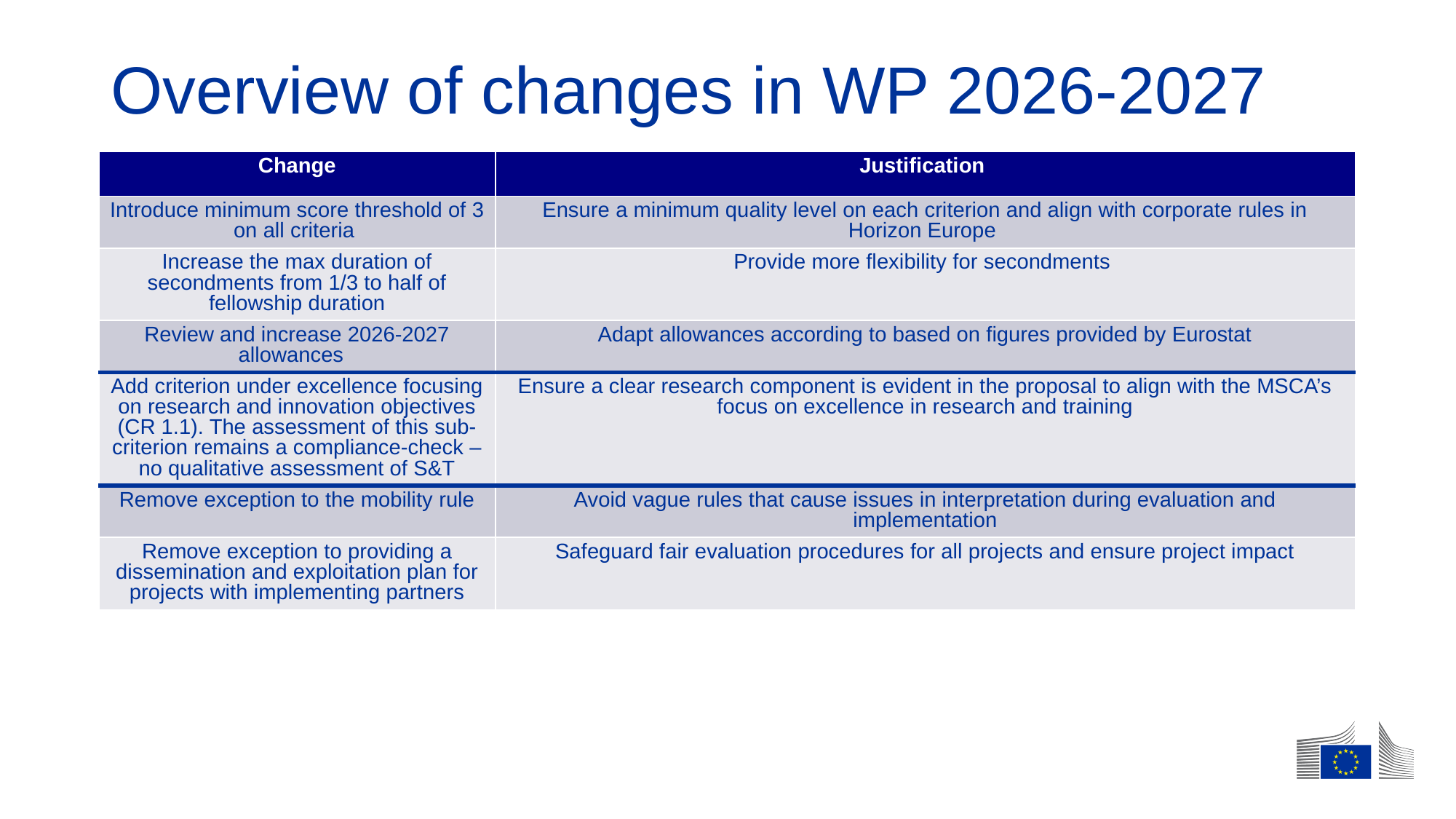

# Overview of changes in WP 2026-2027
| Change | Justification |
| --- | --- |
| Introduce minimum score threshold of 3 on all criteria | Ensure a minimum quality level on each criterion and align with corporate rules in Horizon Europe |
| Increase the max duration of secondments from 1/3 to half of fellowship duration | Provide more flexibility for secondments |
| Review and increase 2026-2027 allowances | Adapt allowances according to based on figures provided by Eurostat |
| Add criterion under excellence focusing on research and innovation objectives (CR 1.1). The assessment of this sub-criterion remains a compliance-check – no qualitative assessment of S&T | Ensure a clear research component is evident in the proposal to align with the MSCA’s focus on excellence in research and training |
| Remove exception to the mobility rule | Avoid vague rules that cause issues in interpretation during evaluation and implementation |
| Remove exception to providing a dissemination and exploitation plan for projects with implementing partners | Safeguard fair evaluation procedures for all projects and ensure project impact |